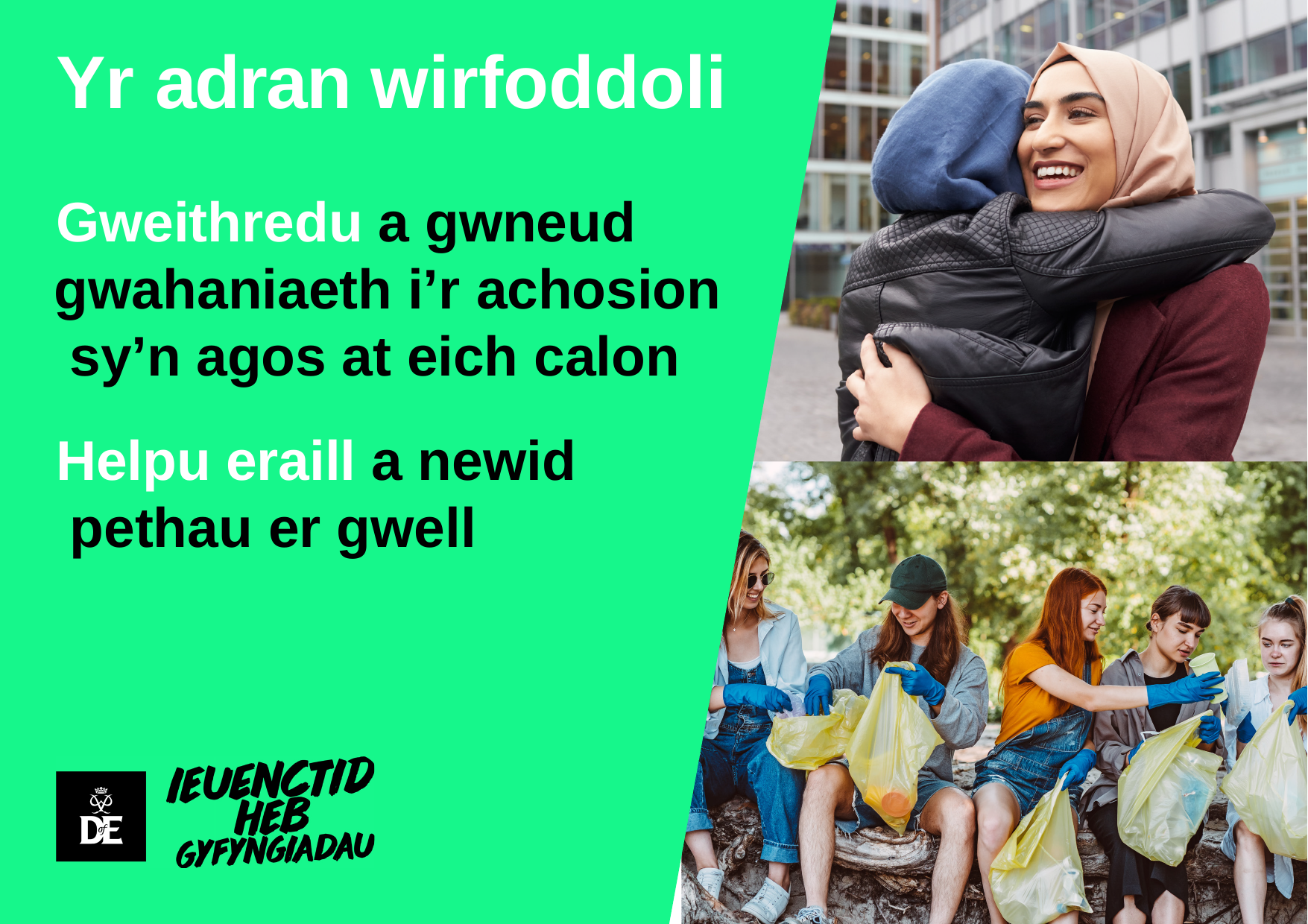

# Yr adran wirfoddoli
Gweithredu a gwneud  gwahaniaeth i’r achosion  sy’n agos at eich calon
Helpu eraill a newid  pethau er gwell